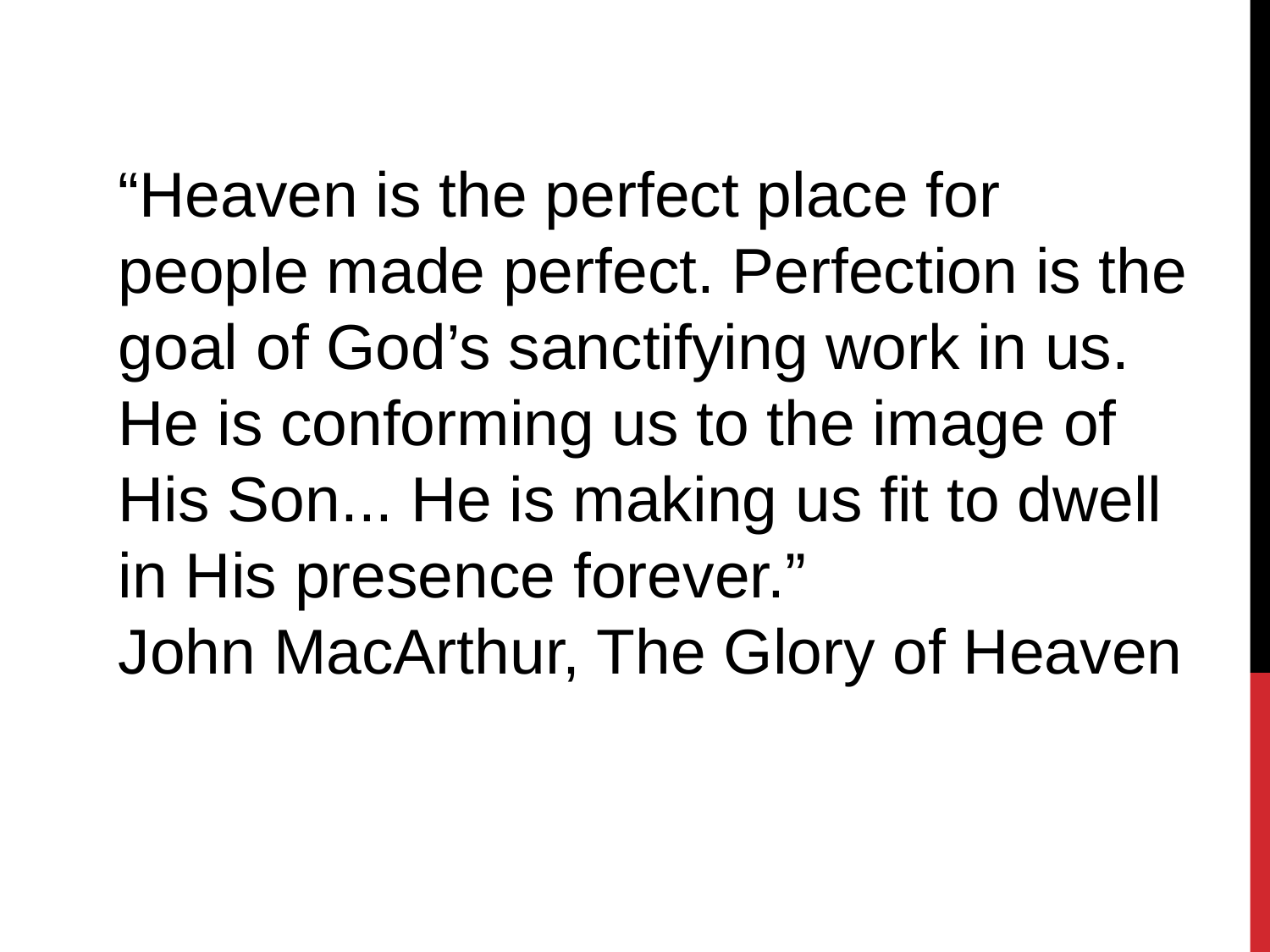

“Heaven is the perfect place for people made perfect. Perfection is the goal of God’s sanctifying work in us. He is conforming us to the image of His Son... He is making us fit to dwell in His presence forever.”
John MacArthur, The Glory of Heaven